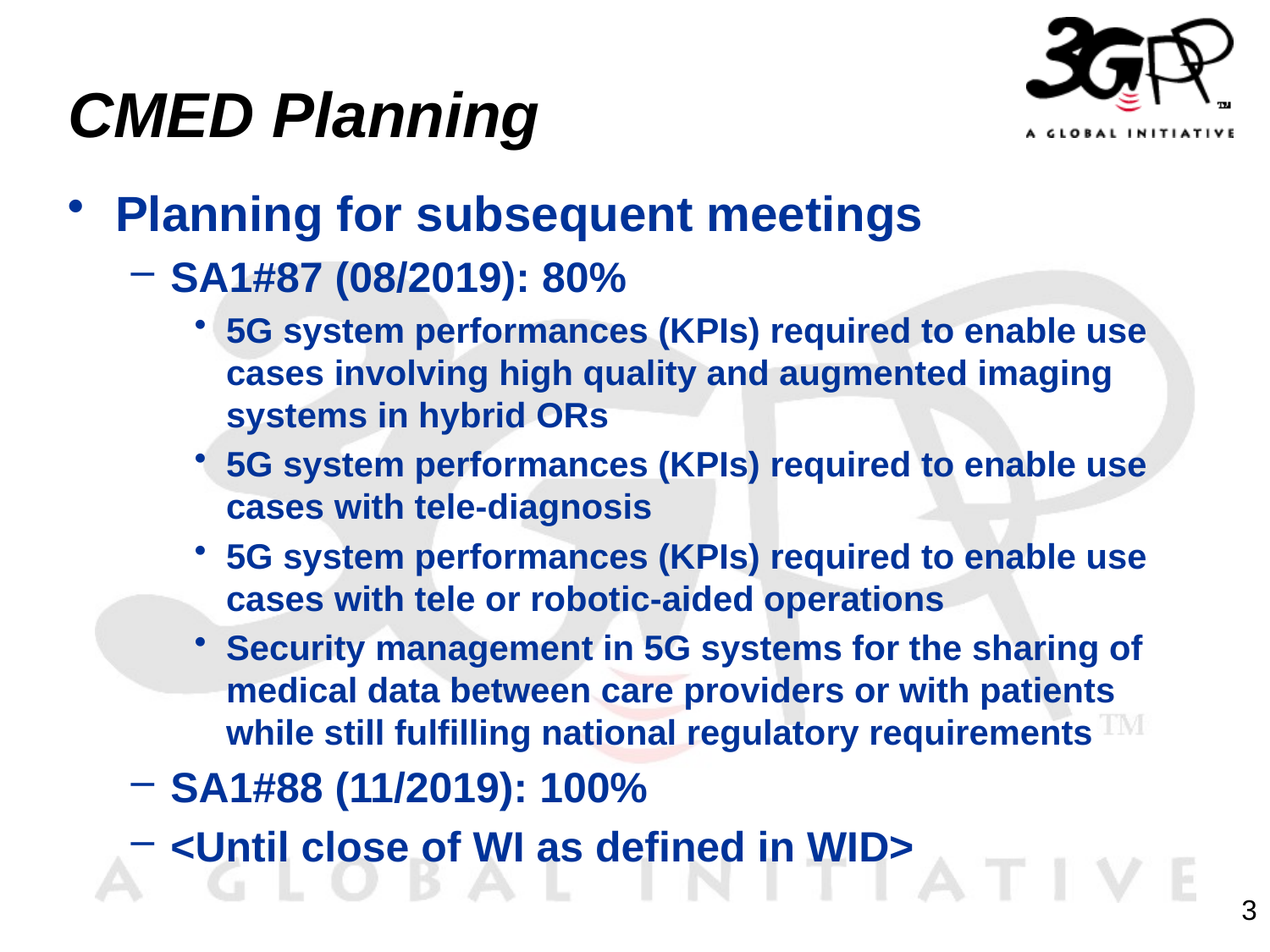

# CMED Planning
Planning for subsequent meetings
SA1#87 (08/2019): 80%
5G system performances (KPIs) required to enable use cases involving high quality and augmented imaging systems in hybrid ORs
5G system performances (KPIs) required to enable use cases with tele-diagnosis
5G system performances (KPIs) required to enable use cases with tele or robotic-aided operations
Security management in 5G systems for the sharing of medical data between care providers or with patients while still fulfilling national regulatory requirements
SA1#88 (11/2019): 100%
<Until close of WI as defined in WID>
3